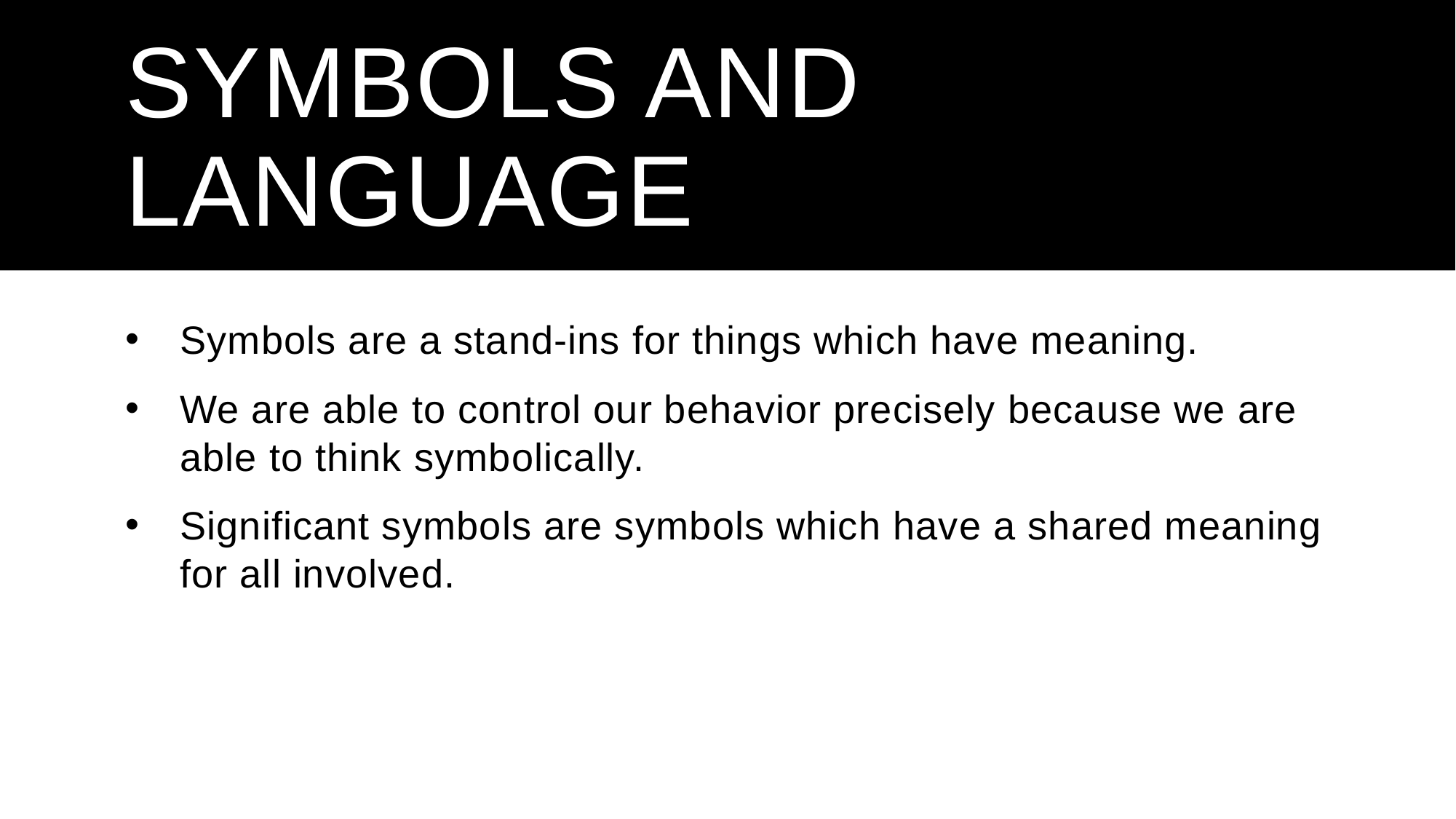

# Symbols and Language
Symbols are a stand-ins for things which have meaning.
We are able to control our behavior precisely because we are able to think symbolically.
Significant symbols are symbols which have a shared meaning for all involved.